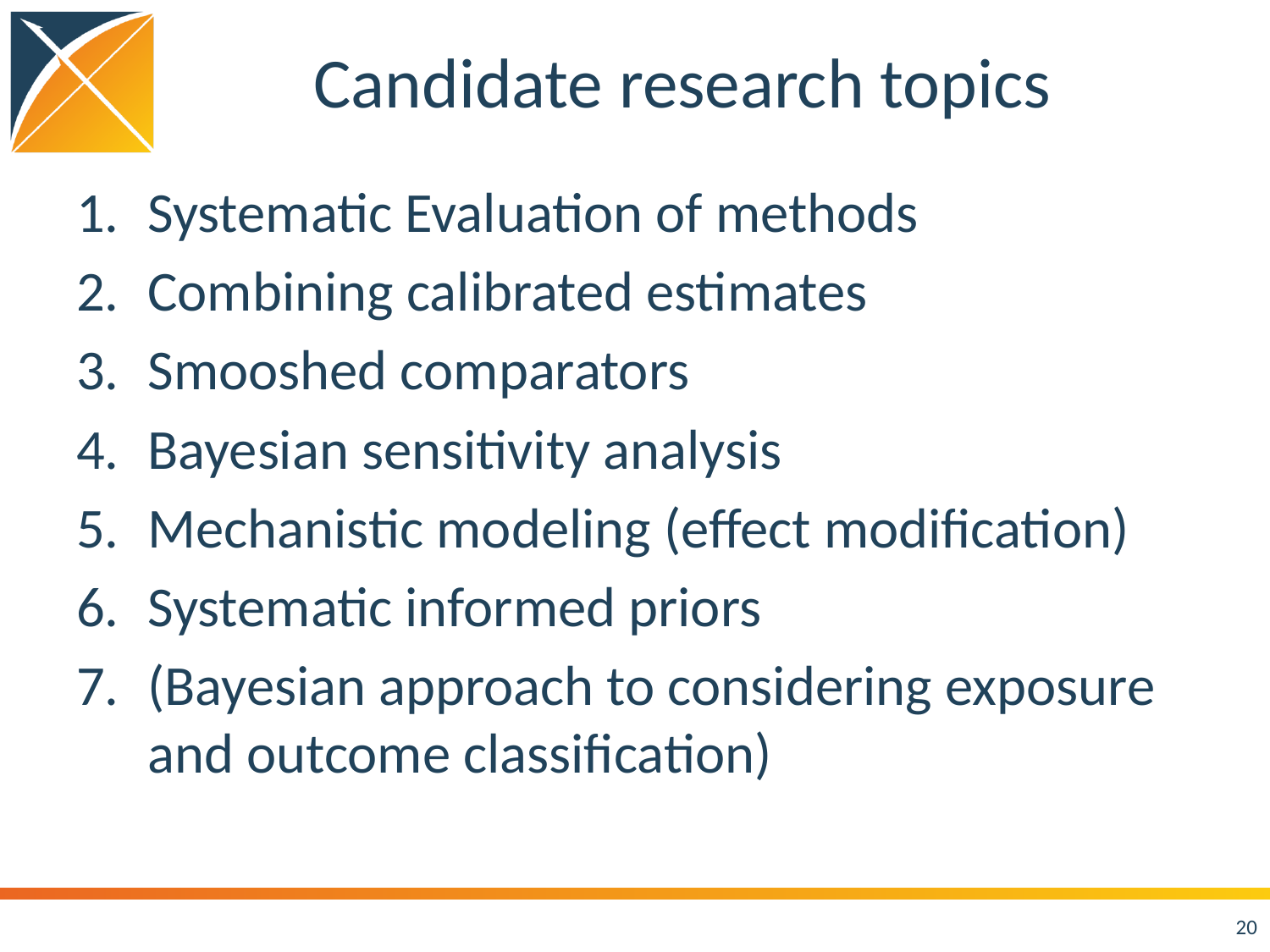

# Candidate research topics
Systematic Evaluation of methods
Combining calibrated estimates
Smooshed comparators
Bayesian sensitivity analysis
Mechanistic modeling (effect modification)
Systematic informed priors
(Bayesian approach to considering exposure and outcome classification)

20